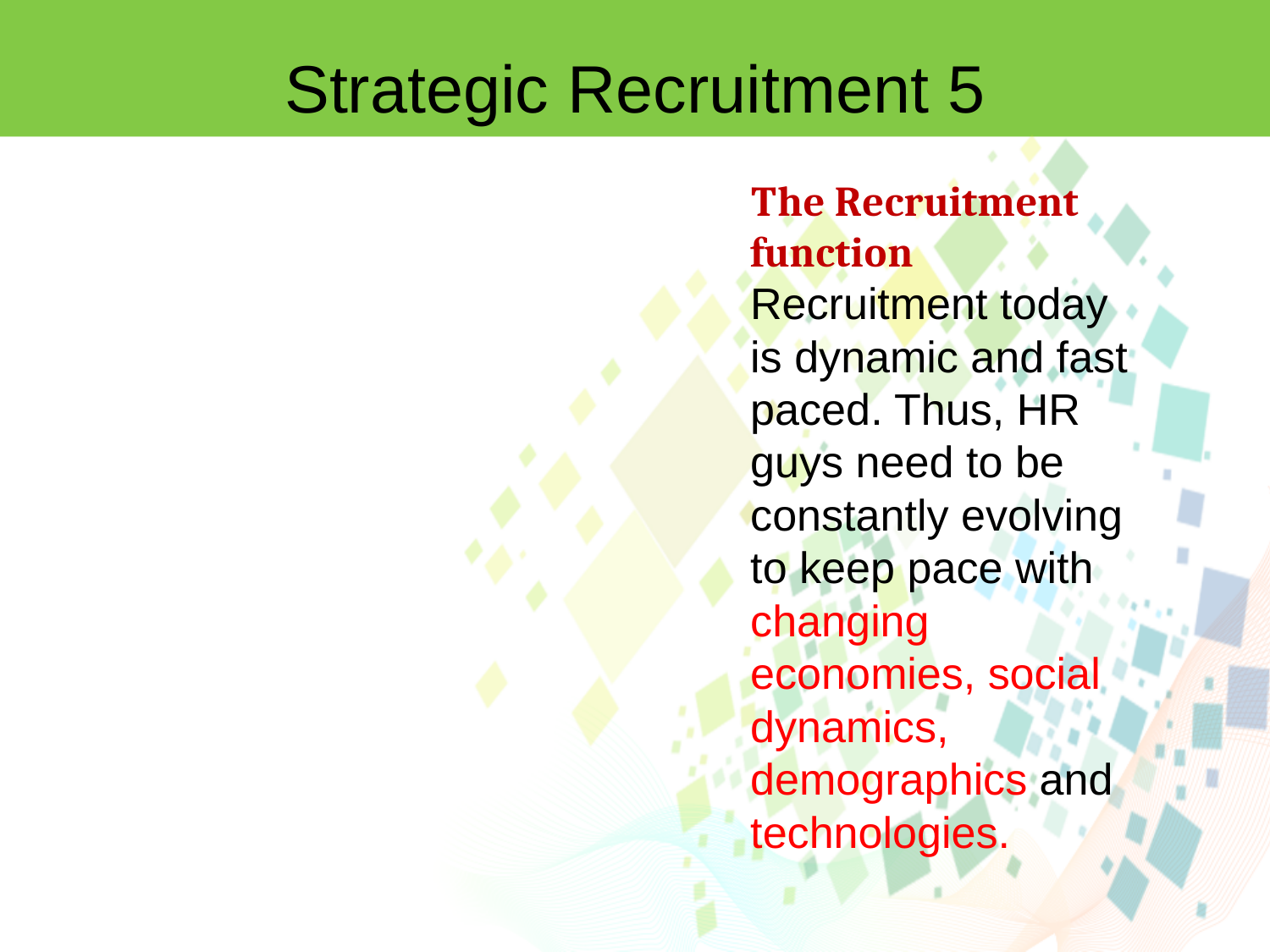

Strategic Recruitment 5
The Recruitment function
Recruitment today is dynamic and fast paced. Thus, HR guys need to be constantly evolving to keep pace with changing economies, social dynamics, demographics and technologies.